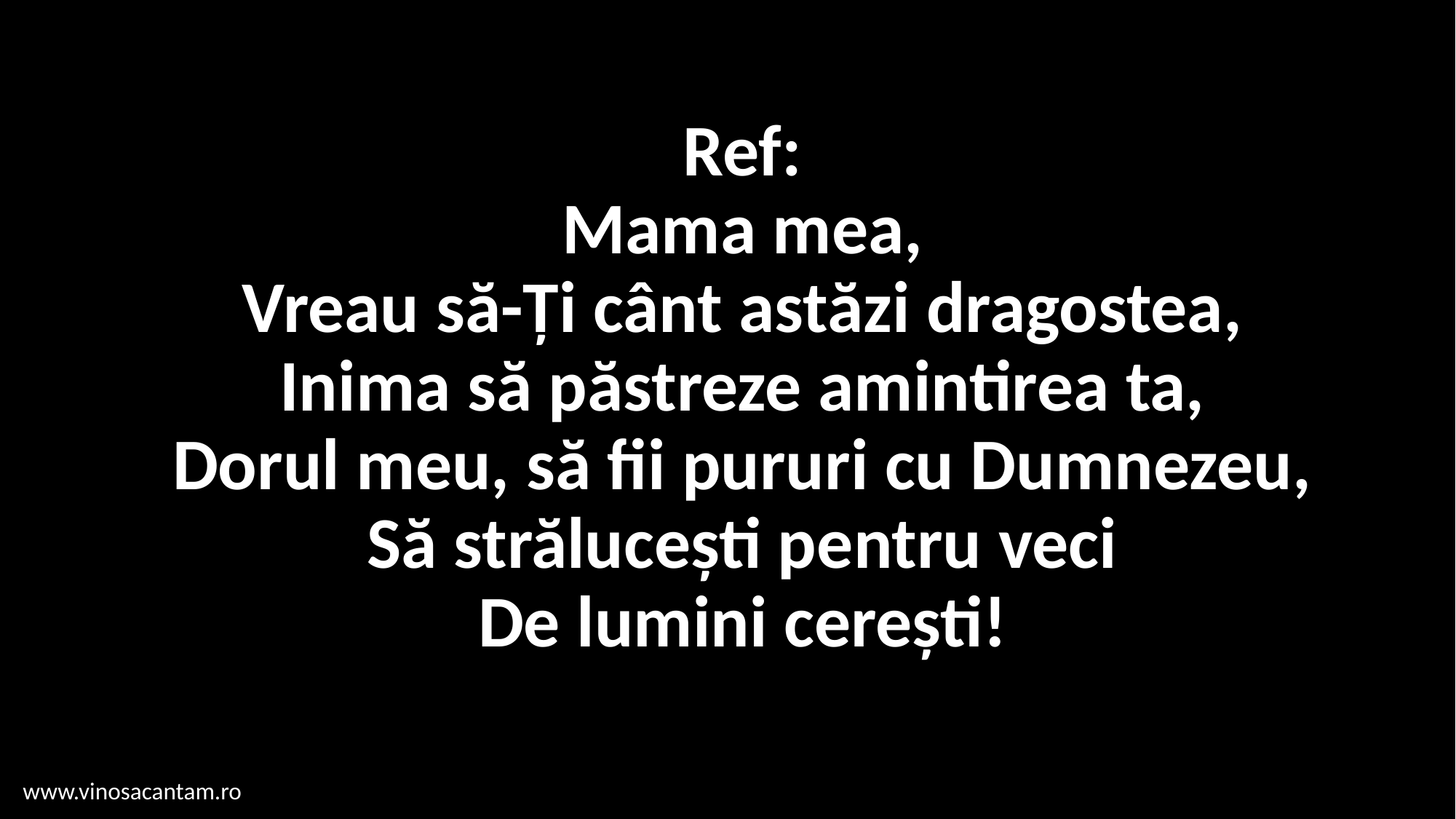

# Ref: Mama mea, Vreau să-Ți cânt astăzi dragostea, Inima să păstreze amintirea ta, Dorul meu, să fii pururi cu Dumnezeu, Să strălucești pentru veci De lumini cerești!
www.vinosacantam.ro